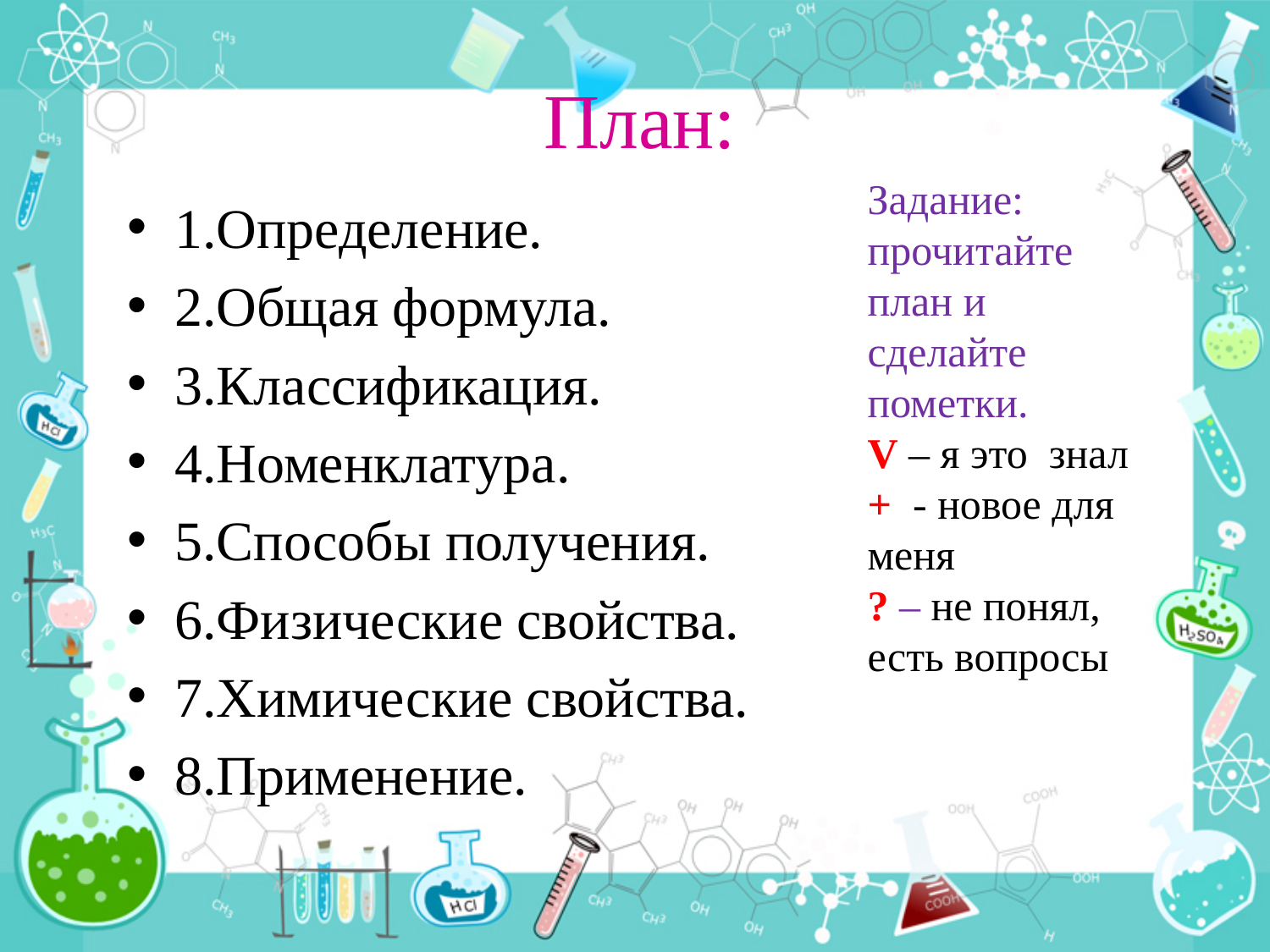

# План:
Задание: прочитайте план и сделайте пометки.
V – я это  знал
+  - новое для меня
? – не понял, есть вопросы
1.Определение.
2.Общая формула.
3.Классификация.
4.Номенклатура.
5.Способы получения.
6.Физические свойства.
7.Химические свойства.
8.Применение.